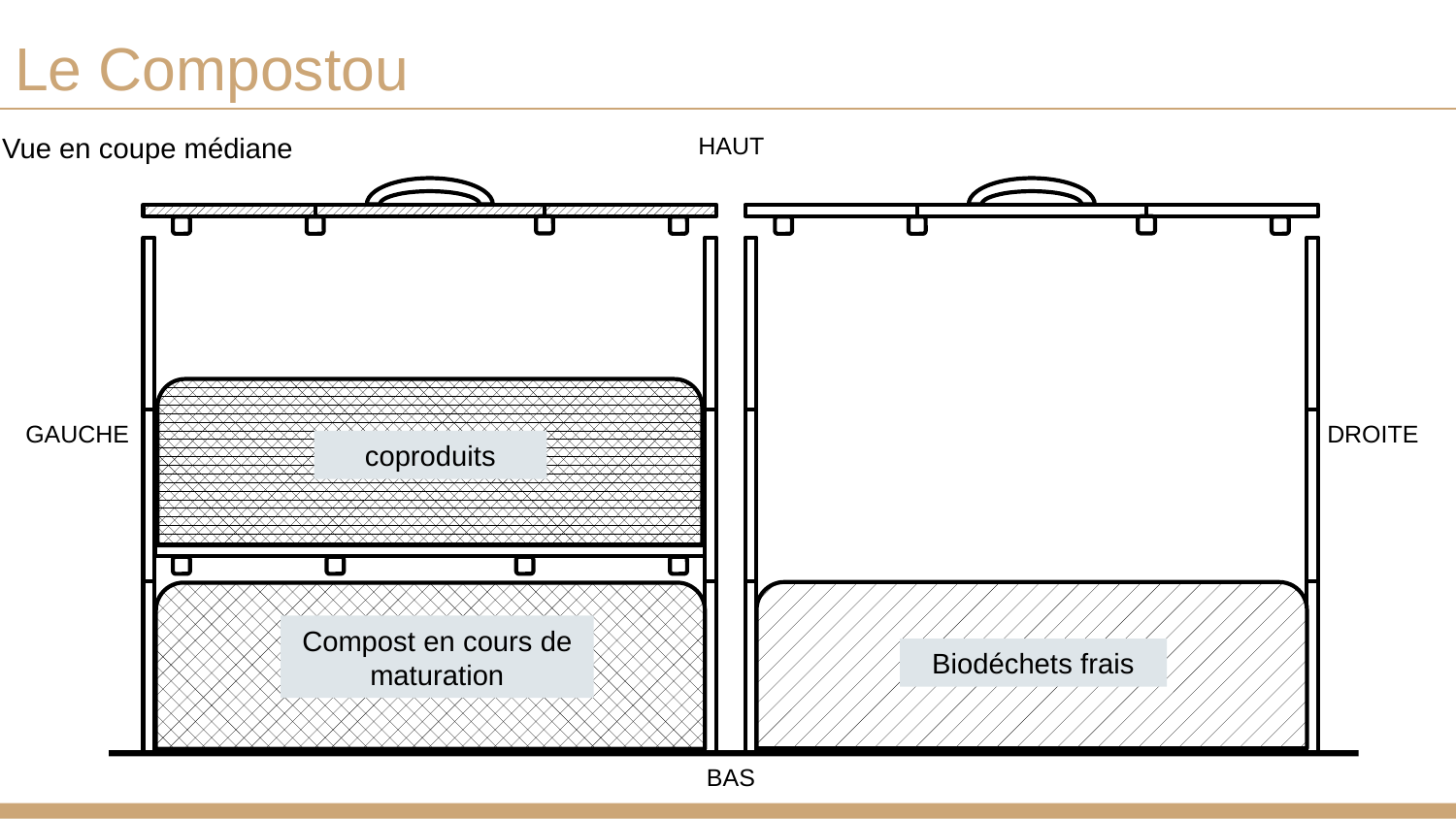

# Le Compostou
Vue en coupe médiane
HAUT

GAUCHE
DROITE
coproduits

Compost en cours de maturation
Biodéchets frais
BAS